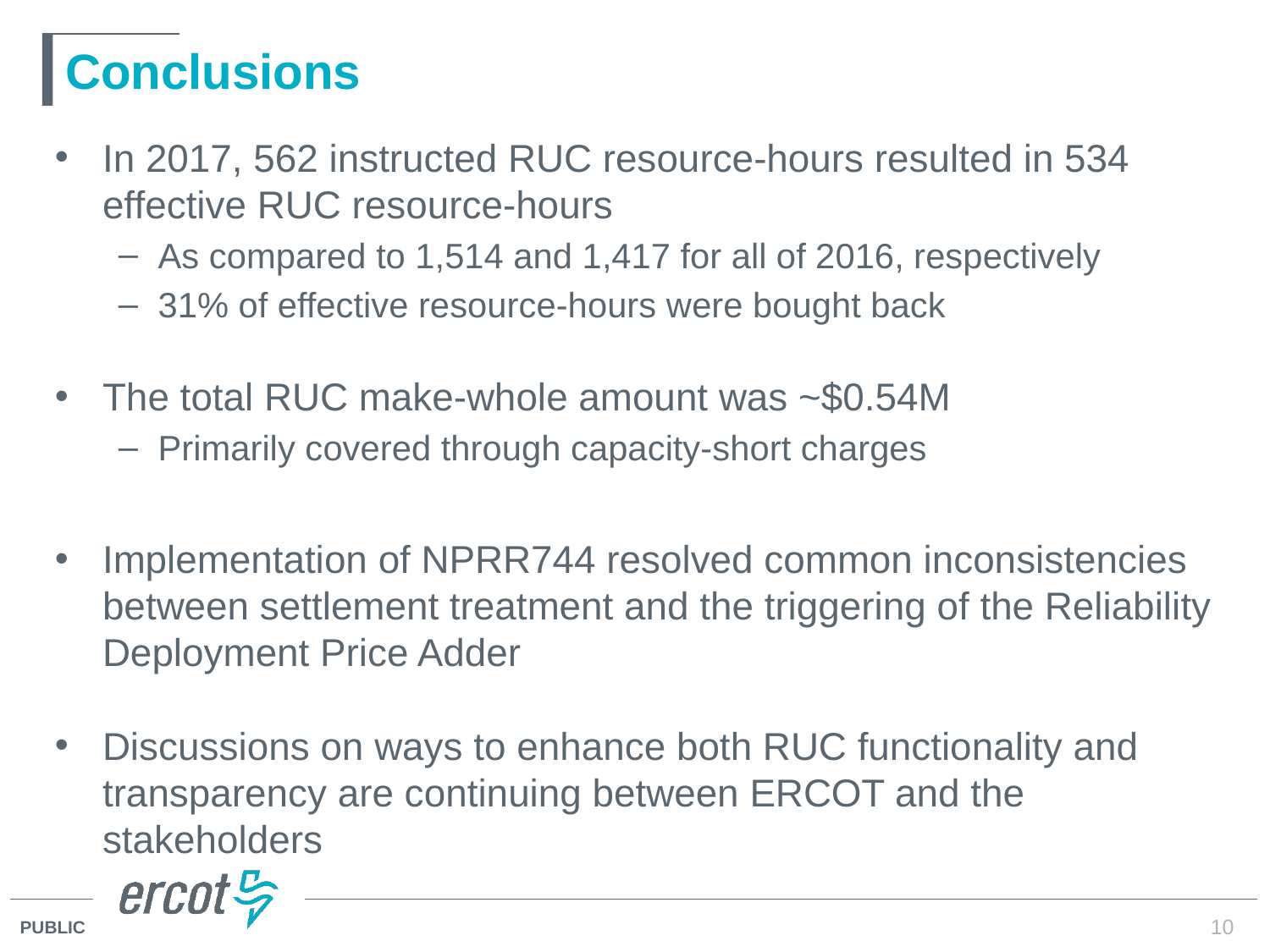

# Conclusions
In 2017, 562 instructed RUC resource-hours resulted in 534 effective RUC resource-hours
As compared to 1,514 and 1,417 for all of 2016, respectively
31% of effective resource-hours were bought back

The total RUC make-whole amount was ~$0.54M
Primarily covered through capacity-short charges

Implementation of NPRR744 resolved common inconsistencies between settlement treatment and the triggering of the Reliability Deployment Price Adder

Discussions on ways to enhance both RUC functionality and transparency are continuing between ERCOT and the stakeholders
10